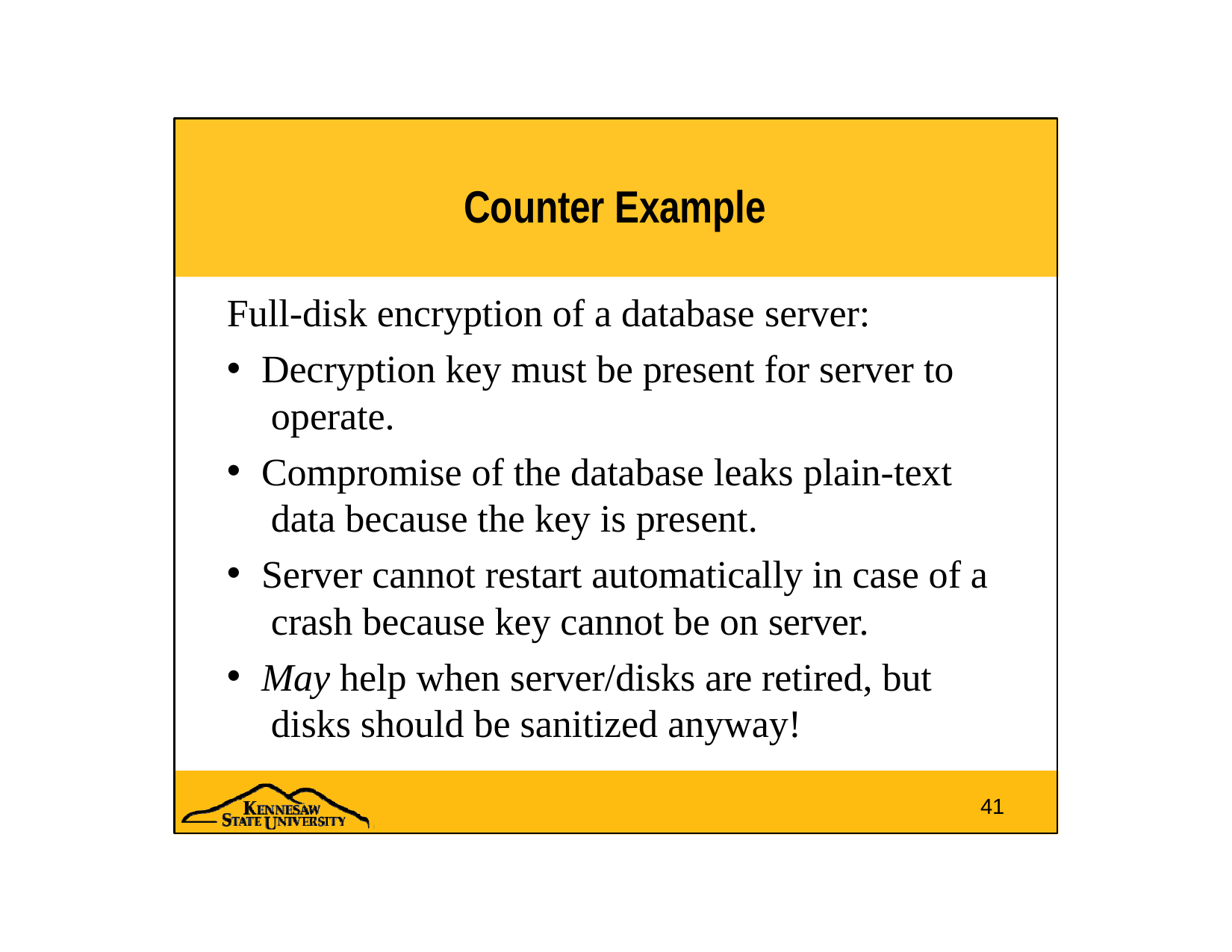

# Counter Example
Full-disk encryption of a database server:
Decryption key must be present for server to  operate.
Compromise of the database leaks plain-text  data because the key is present.
Server cannot restart automatically in case of a  crash because key cannot be on server.
May help when server/disks are retired, but  disks should be sanitized anyway!

41